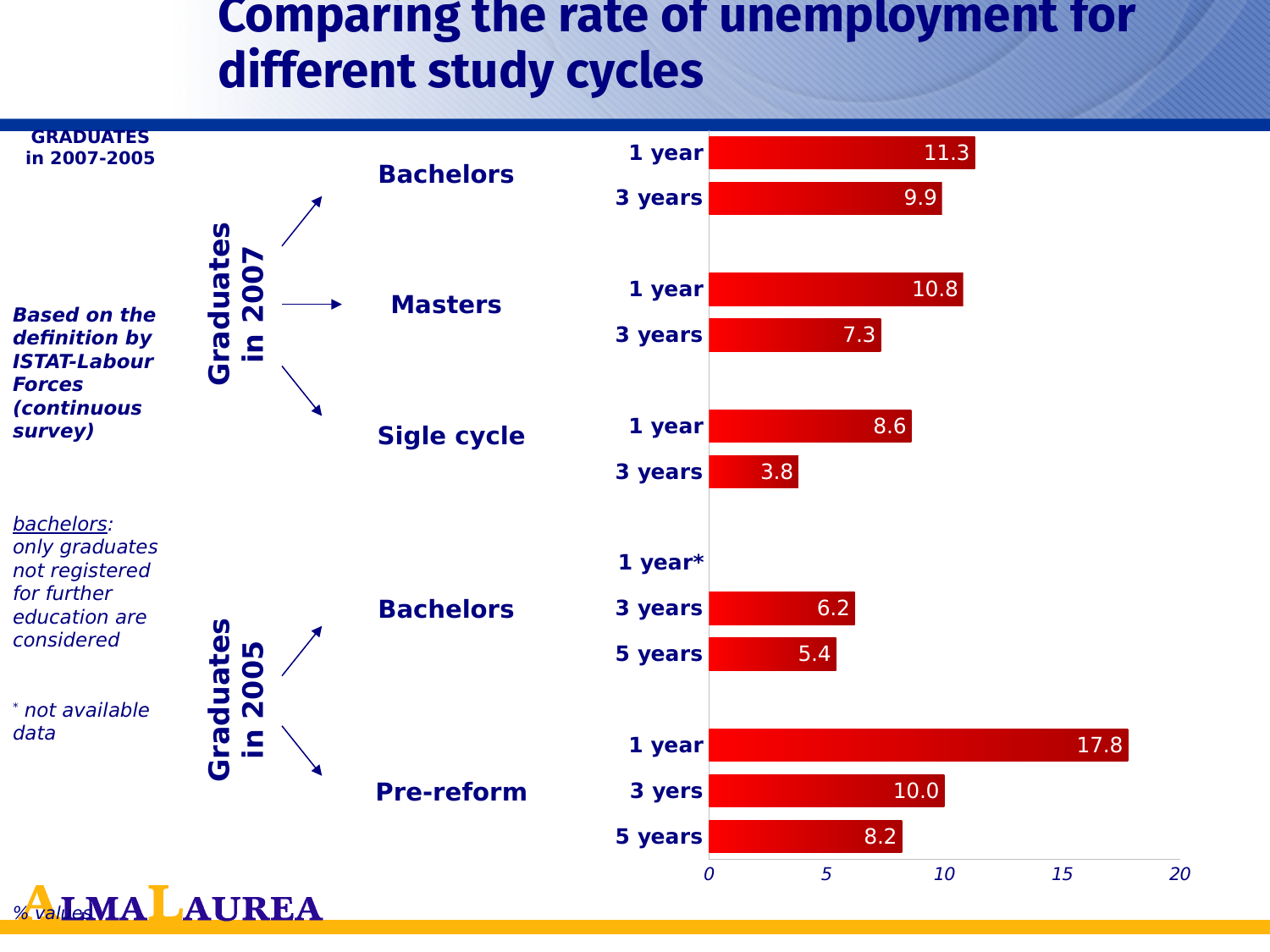

# Comparing the rate of unemployment for different study cycles

### Chart

| Category | tasso di disoccupazione |
|---|---|
| 5 years | 8.200000000000001 |
| 3 yers | 10.0 |
| 1 year | 17.8 |
|  | None |
| 5 years | 5.4 |
| 3 years | 6.2 |
| 1 year* | None |
|  | None |
| 3 years | 3.8 |
| 1 year | 8.6 |
|  | None |
| 3 years | 7.3 |
| 1 year | 10.8 |
|  | None |
| 3 years | 9.9 |
| 1 year | 11.3 |
GRADUATES
in 2007-2005
Bachelors
Graduates
in 2007
Masters
Based on the definition by ISTAT-Labour Forces (continuous survey)

bachelors:
only graduates not registered for further education are considered

* not available data

Sigle cycle
Bachelors
Graduates
in 2005
Pre-reform
% values